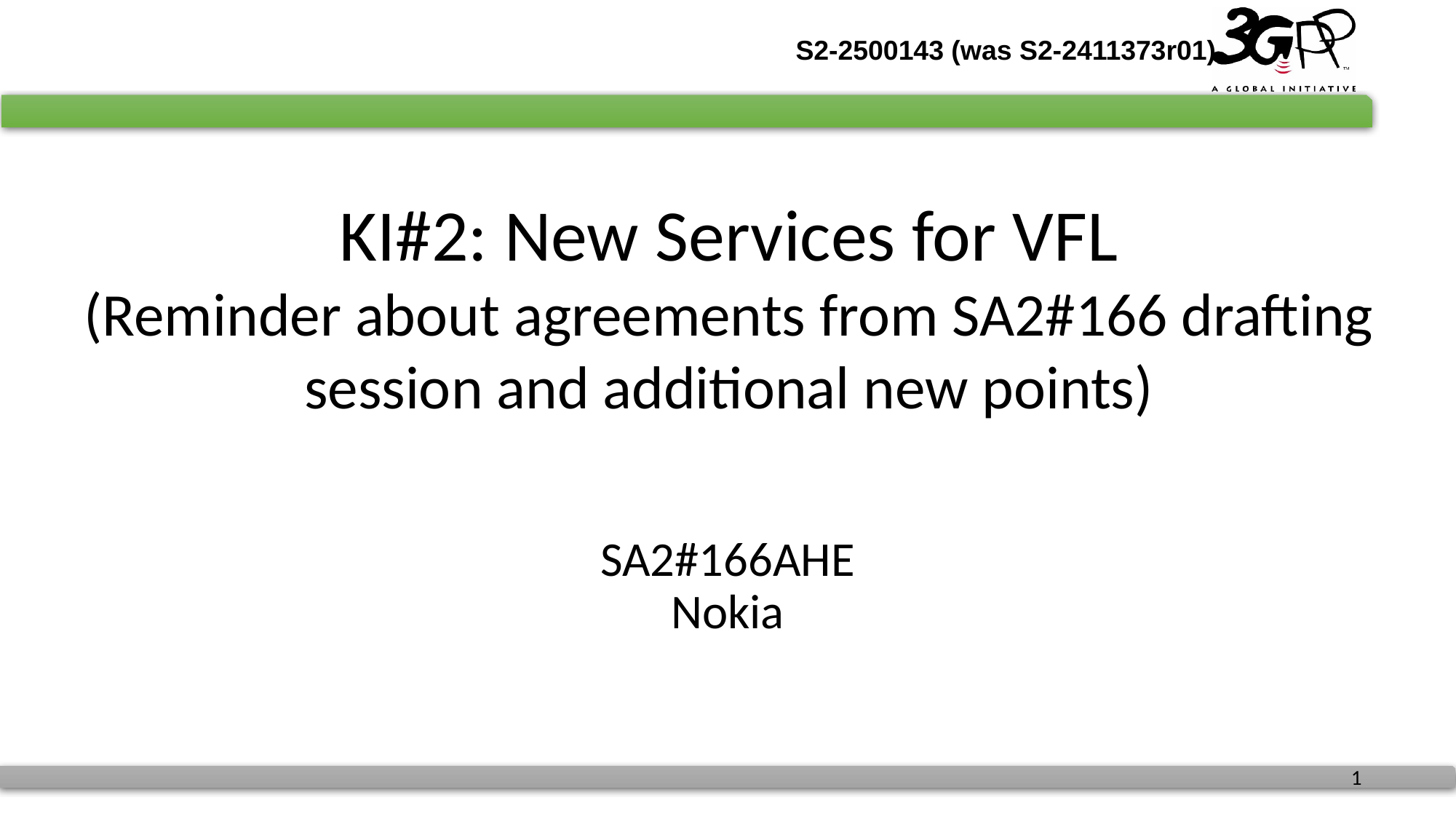

S2-2500143 (was S2-2411373r01)
# KI#2: New Services for VFL (Reminder about agreements from SA2#166 drafting session and additional new points)
SA2#166AHE
Nokia